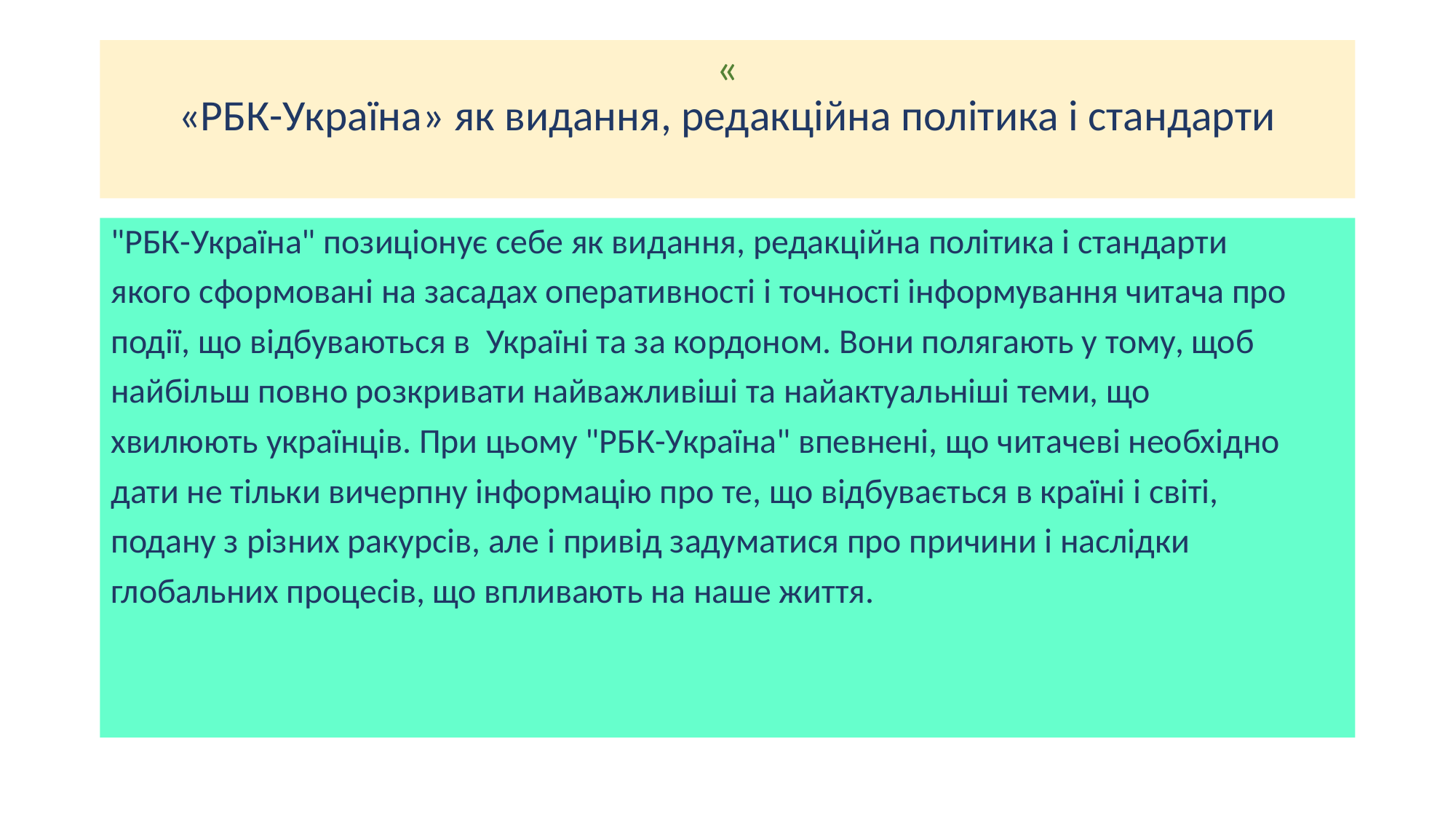

# « «РБК-Україна» як видання, редакційна політика і стандарти
"РБК-Україна" позиціонує себе як видання, редакційна політика і стандарти
якого сформовані на засадах оперативності і точності інформування читача про
події, що відбуваються в  Україні та за кордоном. Вони полягають у тому, щоб
найбільш повно розкривати найважливіші та найактуальніші теми, що
хвилюють українців. При цьому "РБК-Україна" впевнені, що читачеві необхідно
дати не тільки вичерпну інформацію про те, що відбувається в країні і світі,
подану з різних ракурсів, але і привід задуматися про причини і наслідки
глобальних процесів, що впливають на наше життя.